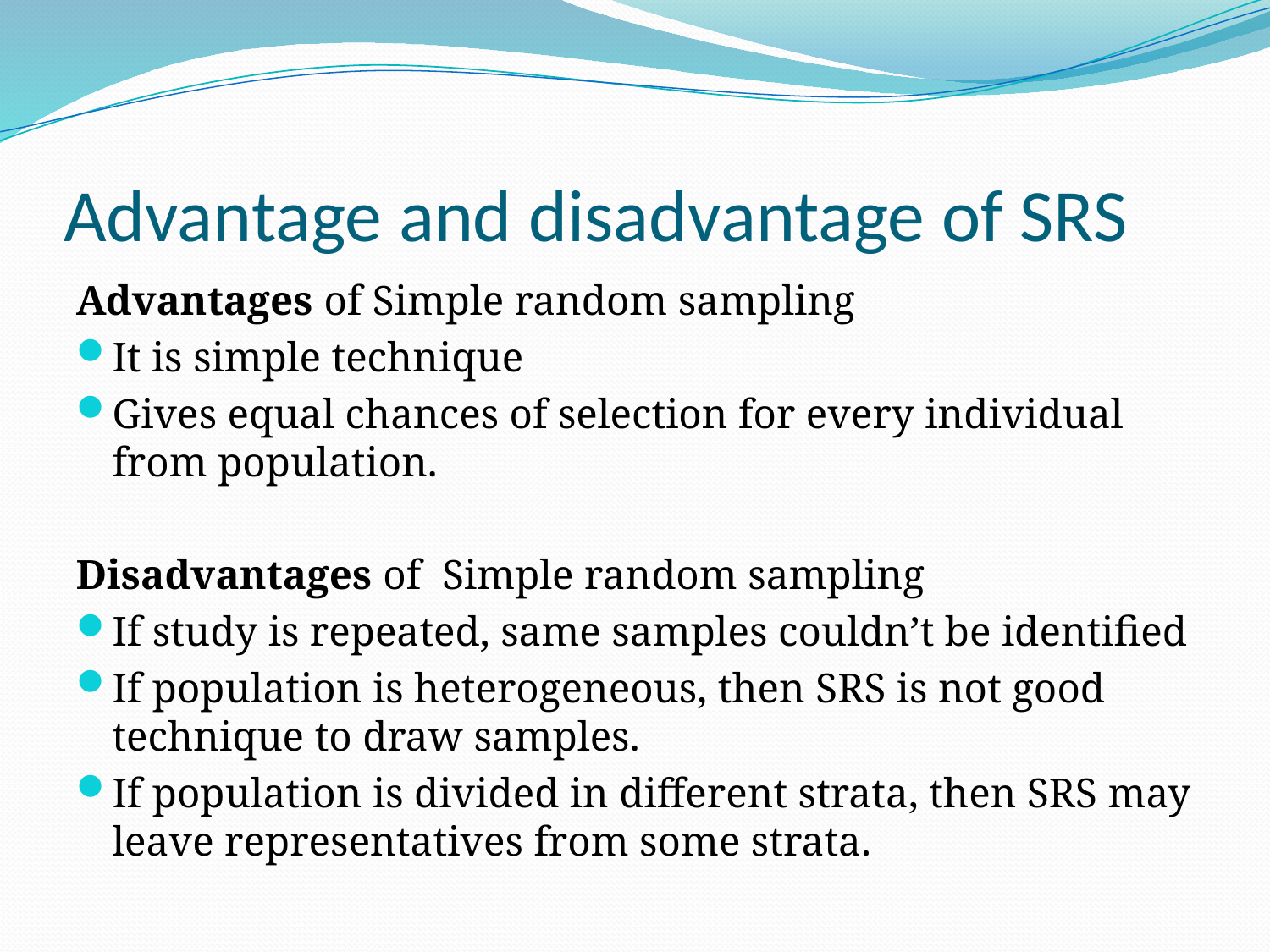

# Advantage and disadvantage of SRS
Advantages of Simple random sampling
It is simple technique
Gives equal chances of selection for every individual from population.

Disadvantages of  Simple random sampling
If study is repeated, same samples couldn’t be identified
If population is heterogeneous, then SRS is not good technique to draw samples.
If population is divided in different strata, then SRS may leave representatives from some strata.